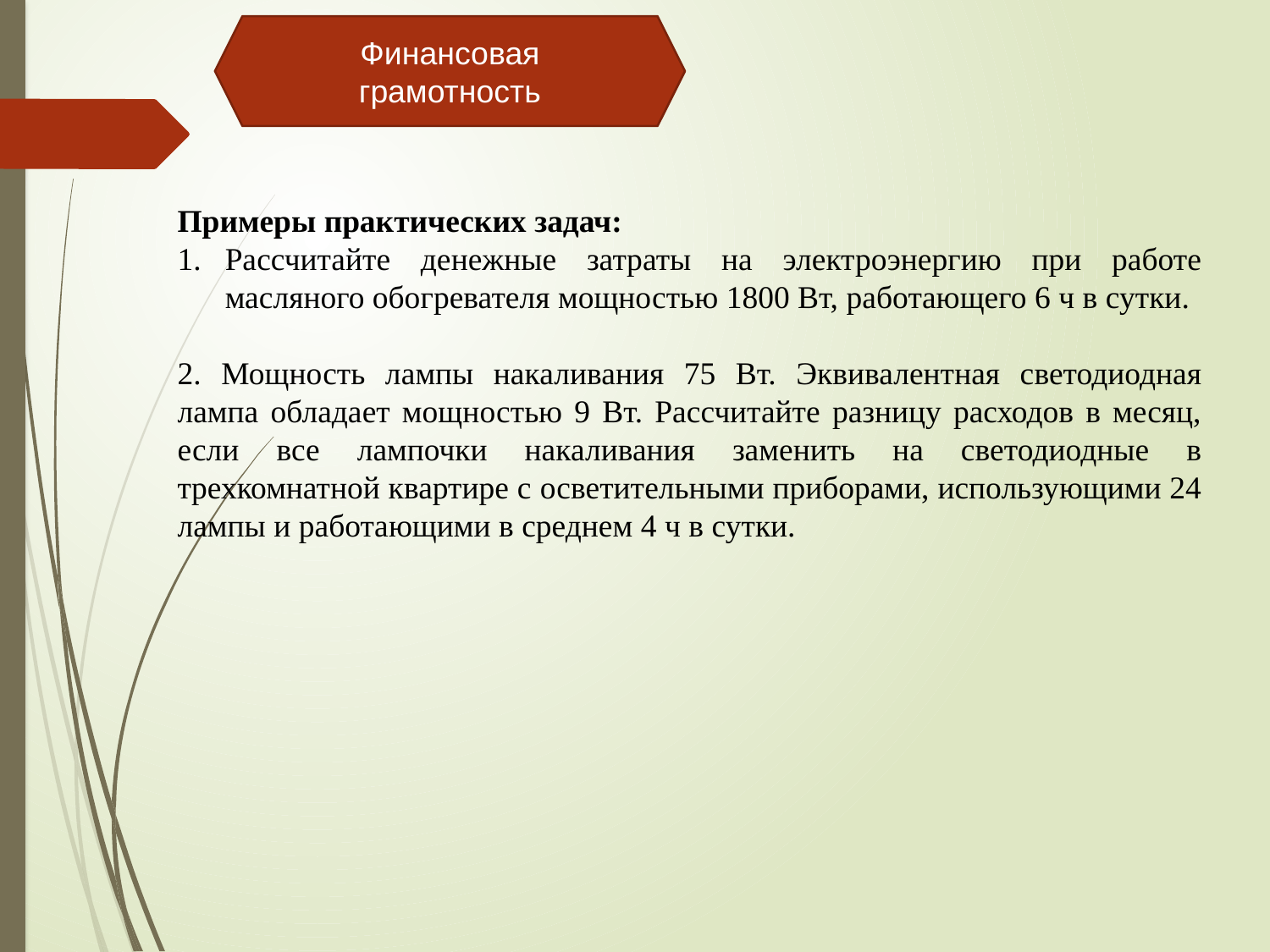

Финансовая грамотность

Примеры практических задач:
Рассчитайте денежные затраты на электроэнергию при работе масляного обогревателя мощностью 1800 Вт, работающего 6 ч в сутки.

2. Мощность лампы накаливания 75 Вт. Эквивалентная светодиодная лампа обладает мощностью 9 Вт. Рассчитайте разницу расходов в месяц, если все лампочки накаливания заменить на светодиодные в трехкомнатной квартире с осветительными приборами, использующими 24 лампы и работающими в среднем 4 ч в сутки.